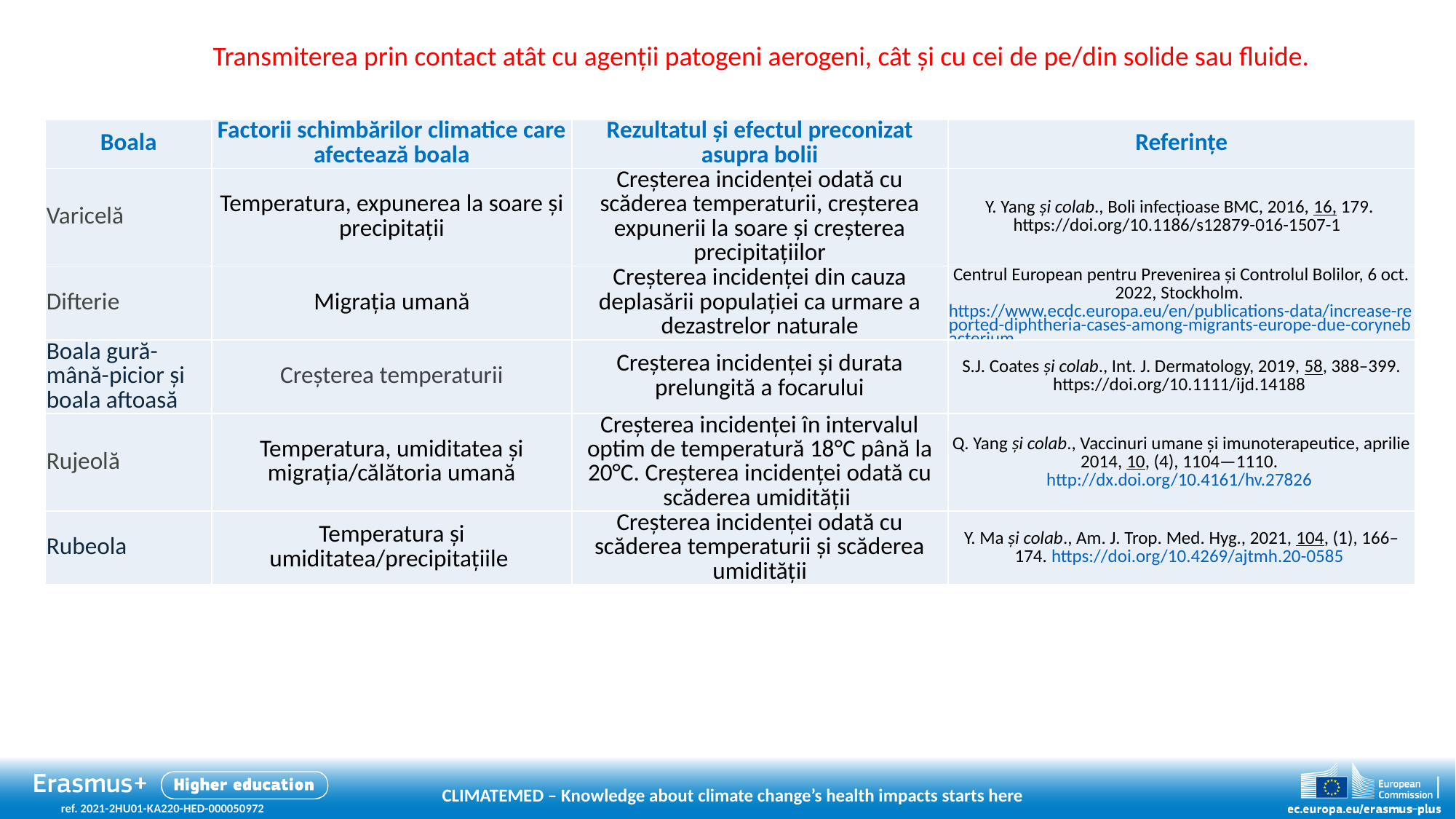

Transmiterea prin contact atât cu agenții patogeni aerogeni, cât și cu cei de pe/din solide sau fluide.
| Boala | Factorii schimbărilor climatice care afectează boala | Rezultatul și efectul preconizat asupra bolii | Referinţe |
| --- | --- | --- | --- |
| Varicelă | Temperatura, expunerea la soare și precipitații | Creșterea incidenței odată cu scăderea temperaturii, creșterea expunerii la soare și creșterea precipitațiilor | Y. Yang și colab., Boli infecțioase BMC, 2016, 16, 179. https://doi.org/10.1186/s12879-016-1507-1 |
| Difterie | Migrația umană | Creșterea incidenței din cauza deplasării populației ca urmare a dezastrelor naturale | Centrul European pentru Prevenirea și Controlul Bolilor, 6 oct. 2022, Stockholm. https://www.ecdc.europa.eu/en/publications-data/increase-reported-diphtheria-cases-among-migrants-europe-due-corynebacterium Accesat la 11 iunie 2023. |
| Boala gură-mână-picior și boala aftoasă | Creșterea temperaturii | Creșterea incidenței și durata prelungită a focarului | S.J. Coates și colab., Int. J. Dermatology, 2019, 58, 388–399. https://doi.org/10.1111/ijd.14188 |
| Rujeolă | Temperatura, umiditatea și migrația/călătoria umană | Creșterea incidenței în intervalul optim de temperatură 18°C până la 20°C. Creșterea incidenței odată cu scăderea umidității | Q. Yang și colab., Vaccinuri umane și imunoterapeutice, aprilie 2014, 10, (4), 1104—1110. http://dx.doi.org/10.4161/hv.27826 |
| Rubeola | Temperatura și umiditatea/precipitațiile | Creșterea incidenței odată cu scăderea temperaturii și scăderea umidității | Y. Ma și colab., Am. J. Trop. Med. Hyg., 2021, 104, (1), 166–174. https://doi.org/10.4269/ajtmh.20-0585 |